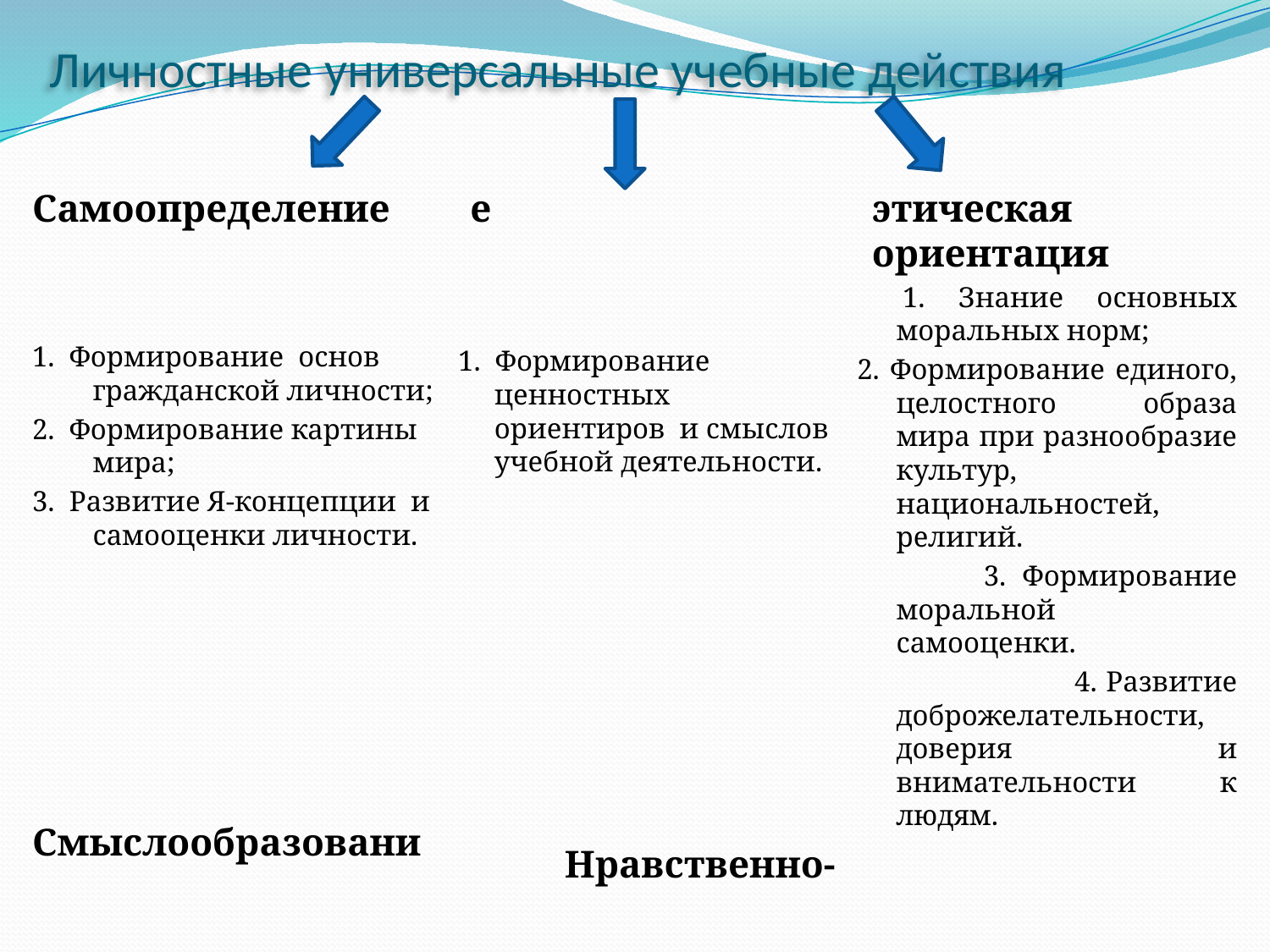

# Личностные универсальные учебные действия

Самоопределение

1.  Формирование  основ гражданской личности;
2.  Формирование картины мира;
3.  Развитие Я-концепции  и самооценки личности.

Смыслообразование

   1.  Формирование ценностных ориентиров  и смыслов учебной деятельности.

   Нравственно- этическая ориентация
  1. Знание основных моральных норм;
  2. Формирование единого, целостного образа мира при разнообразие культур, национальностей, религий.
   3.	Формирование моральной самооценки.
    4.	Развитие доброжелательности, доверия и внимательности к людям.